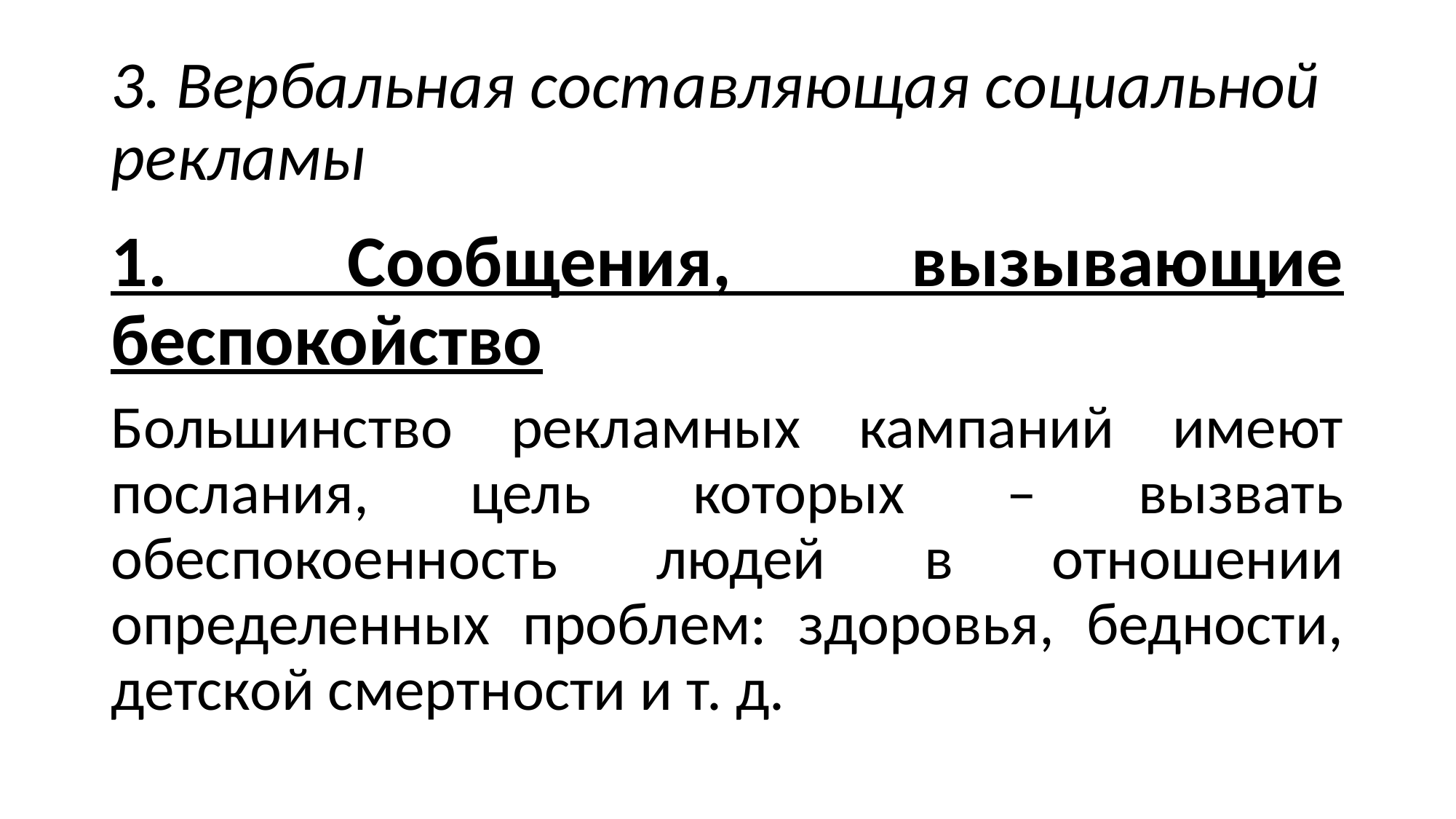

# 3. Вербальная составляющая социальной рекламы
1. Сообщения, вызывающие беспокойство
Большинство рекламных кампаний имеют послания, цель которых – вызвать обеспокоенность людей в отношении определенных проблем: здоровья, бедности, детской смертности и т. д.